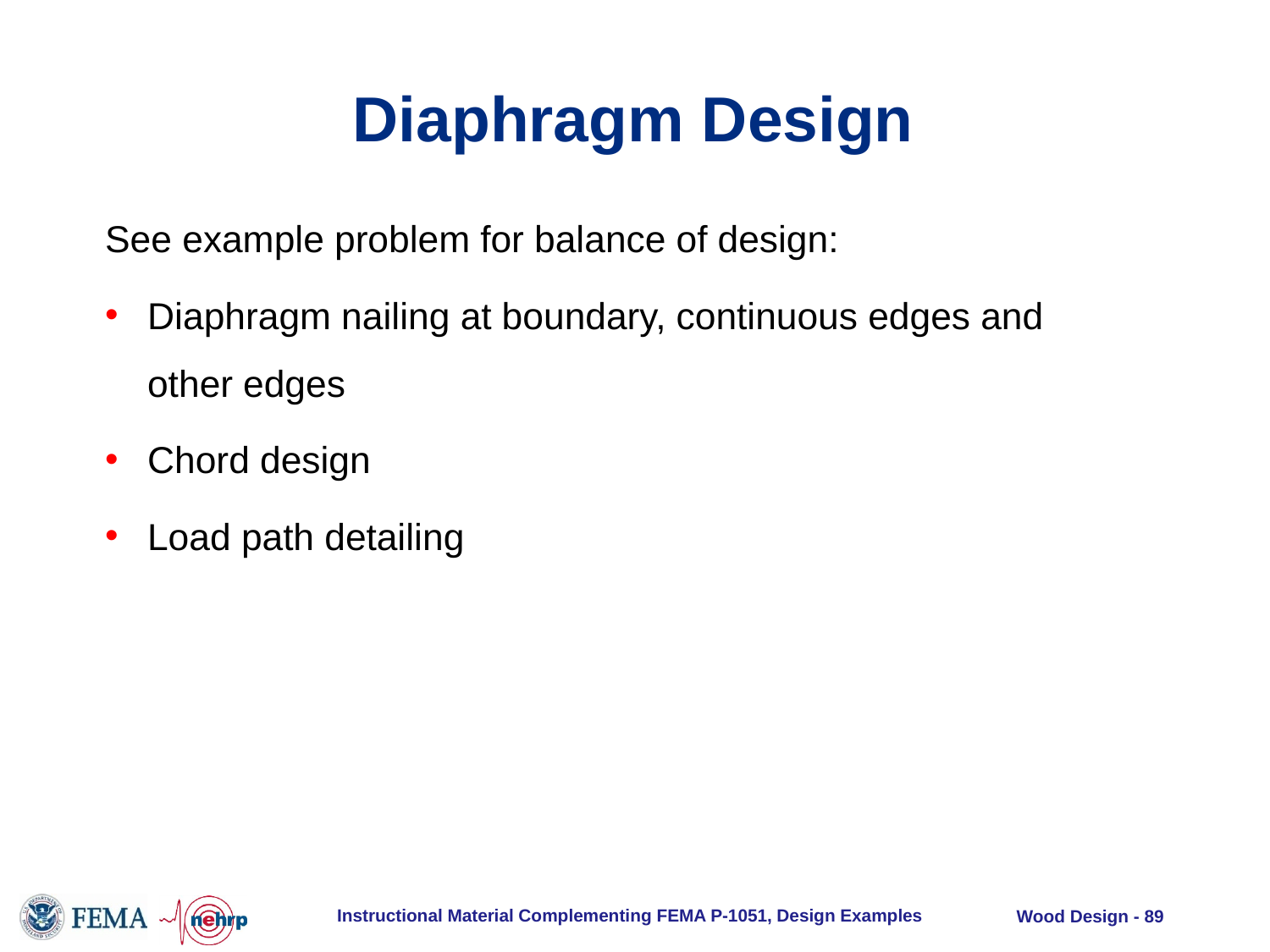

# Diaphragm Design
See example problem for balance of design:
Diaphragm nailing at boundary, continuous edges and other edges
Chord design
Load path detailing